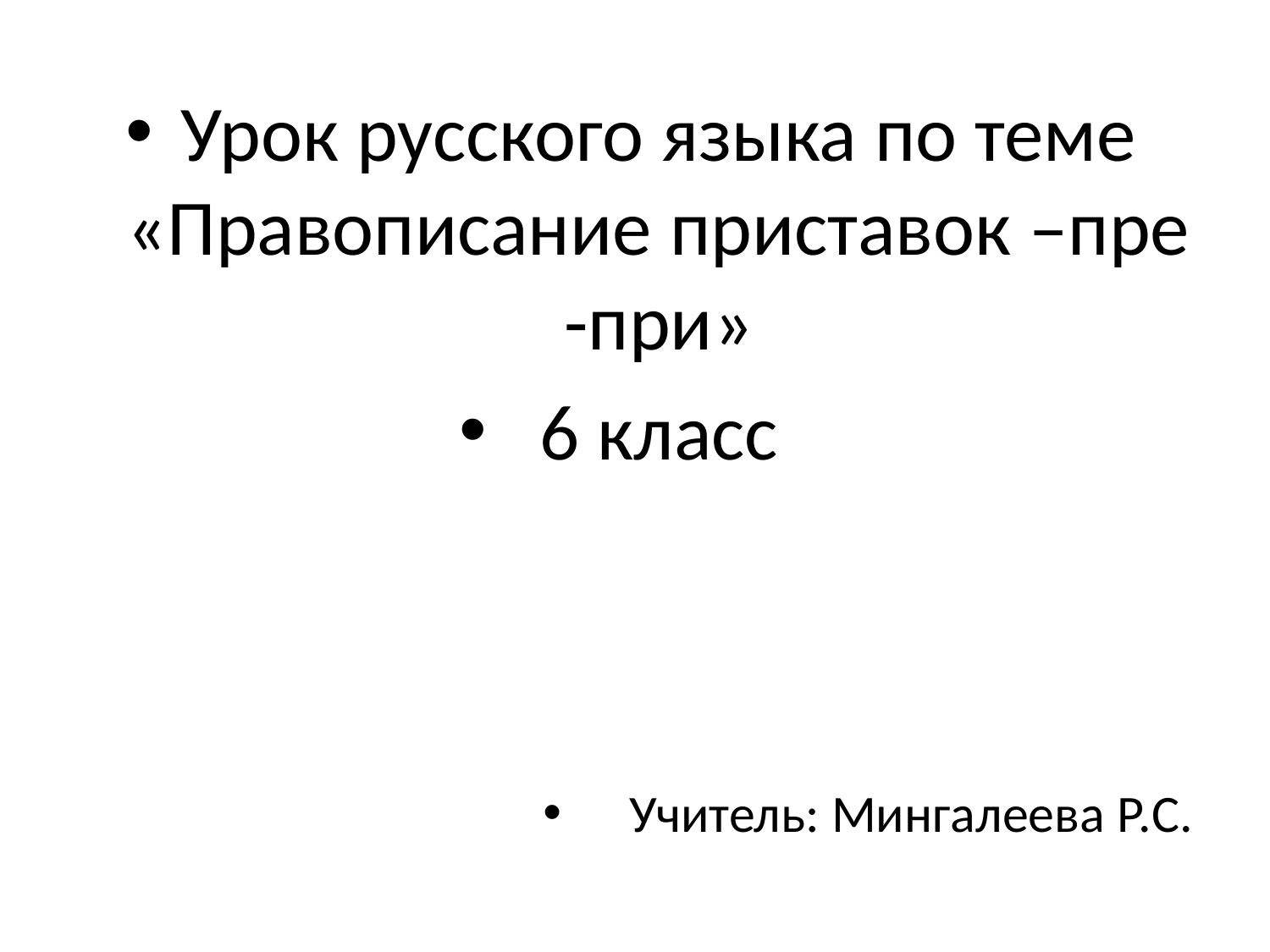

Урок русского языка по теме «Правописание приставок –пре -при»
6 класс

Учитель: Мингалеева Р.С.